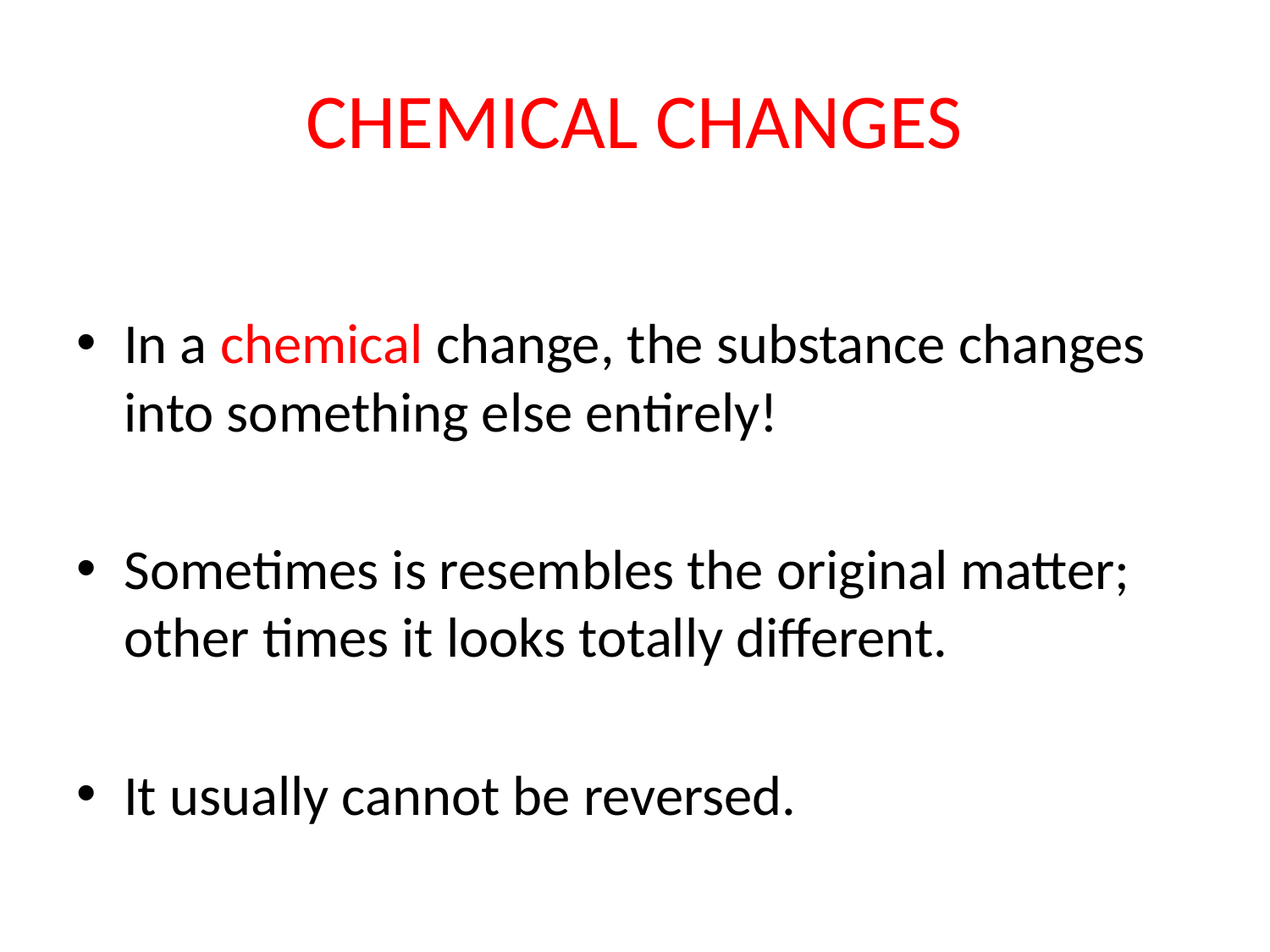

# CHEMICAL CHANGES

In a chemical change, the substance changes into something else entirely!

Sometimes is resembles the original matter; other times it looks totally different.

It usually cannot be reversed.